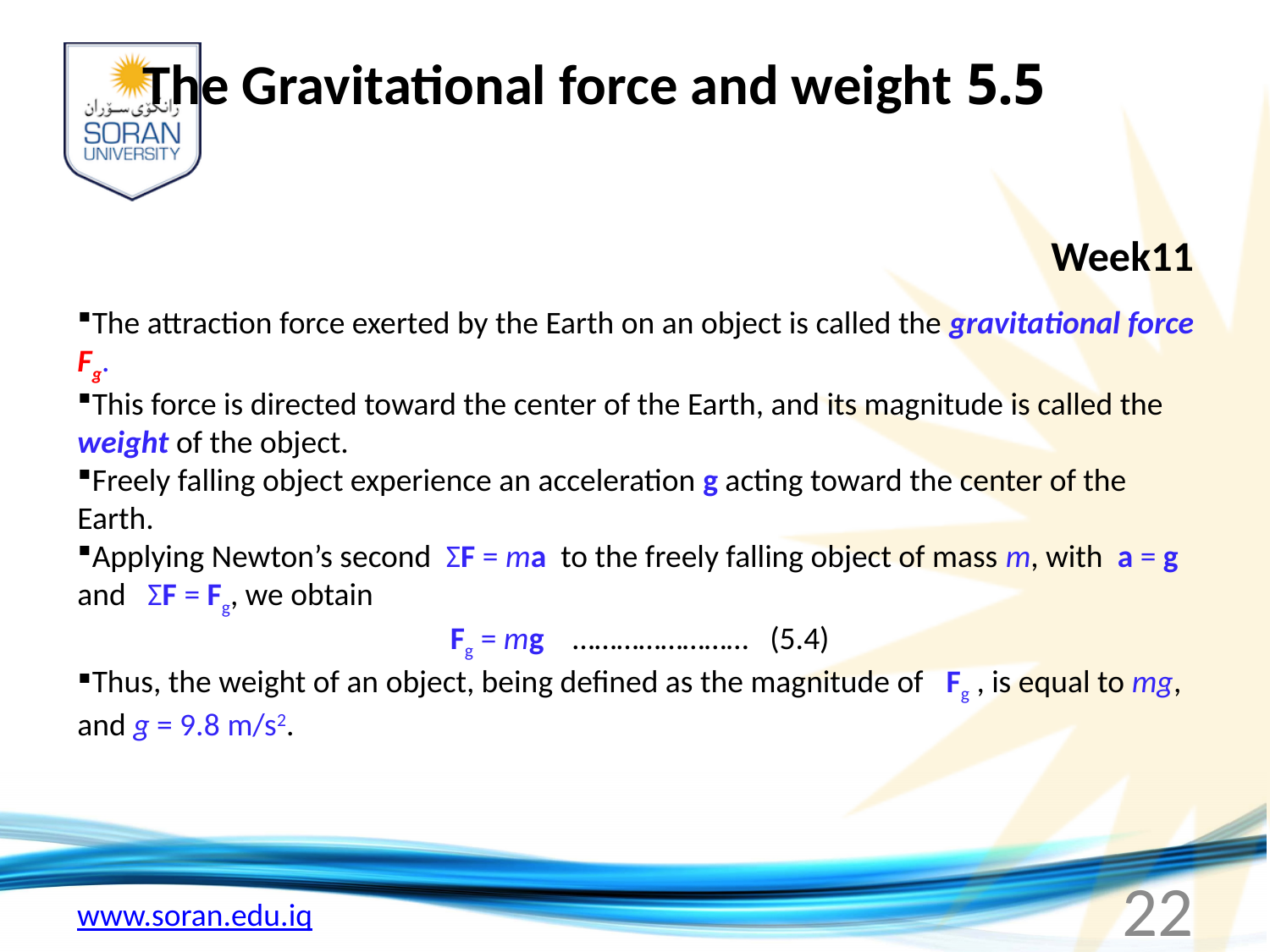

# 5.5 The Gravitational force and weight
Week11

The attraction force exerted by the Earth on an object is called the gravitational force Fg.
This force is directed toward the center of the Earth, and its magnitude is called the weight of the object.
Freely falling object experience an acceleration g acting toward the center of the Earth.
Applying Newton’s second  ΣF = ma  to the freely falling object of mass m, with  a = g and   ΣF = Fg, we obtain
Fg = mg    ……………………   (5.4)
Thus, the weight of an object, being defined as the magnitude of   Fg , is equal to mg, and g = 9.8 m/s2.

22